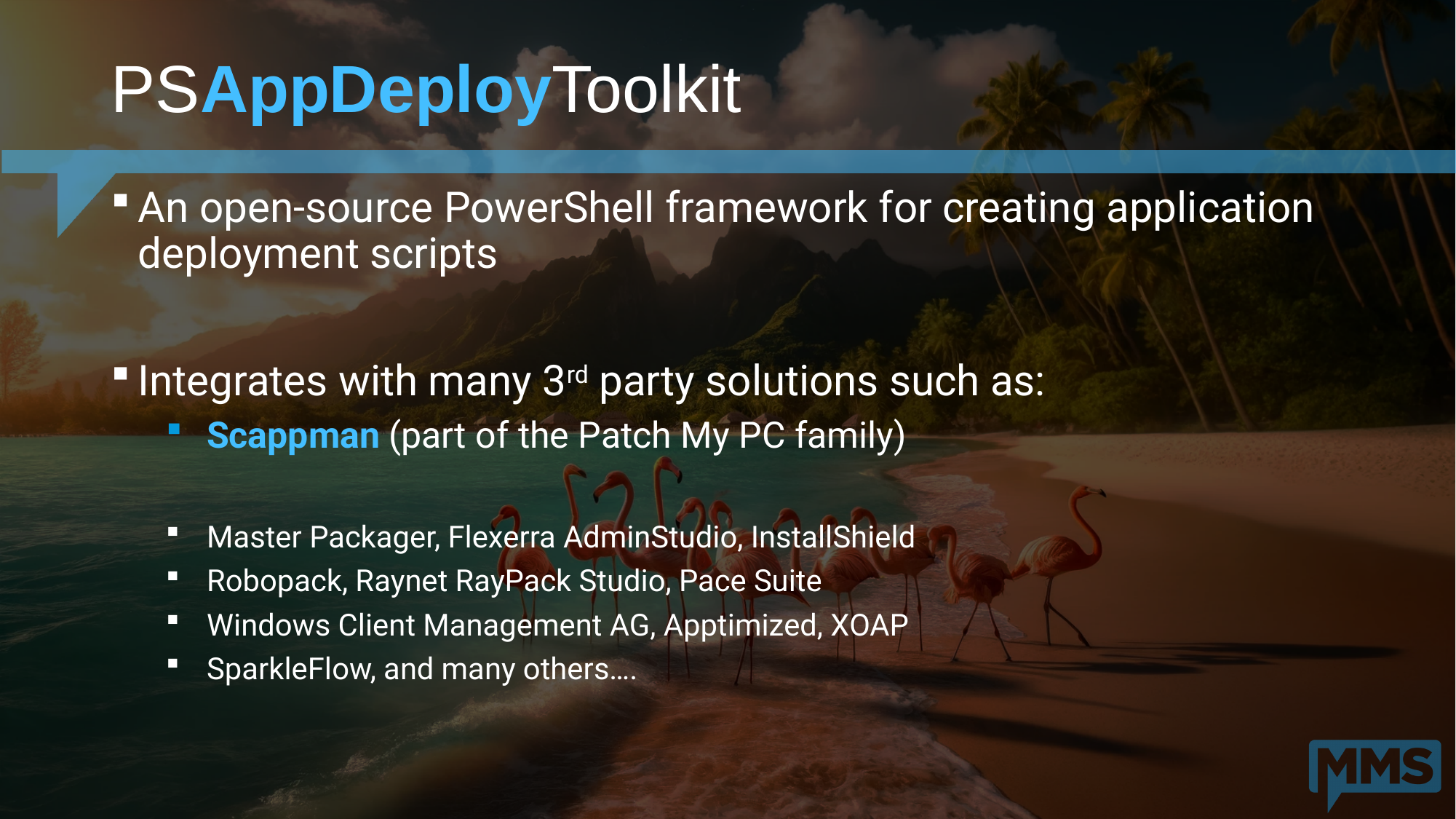

# PSAppDeployToolkit
An open-source PowerShell framework for creating application deployment scripts

Integrates with many 3rd party solutions such as:
Scappman (part of the Patch My PC family)

Master Packager, Flexerra AdminStudio, InstallShield
Robopack, Raynet RayPack Studio, Pace Suite
Windows Client Management AG, Apptimized, XOAP
SparkleFlow, and many others….